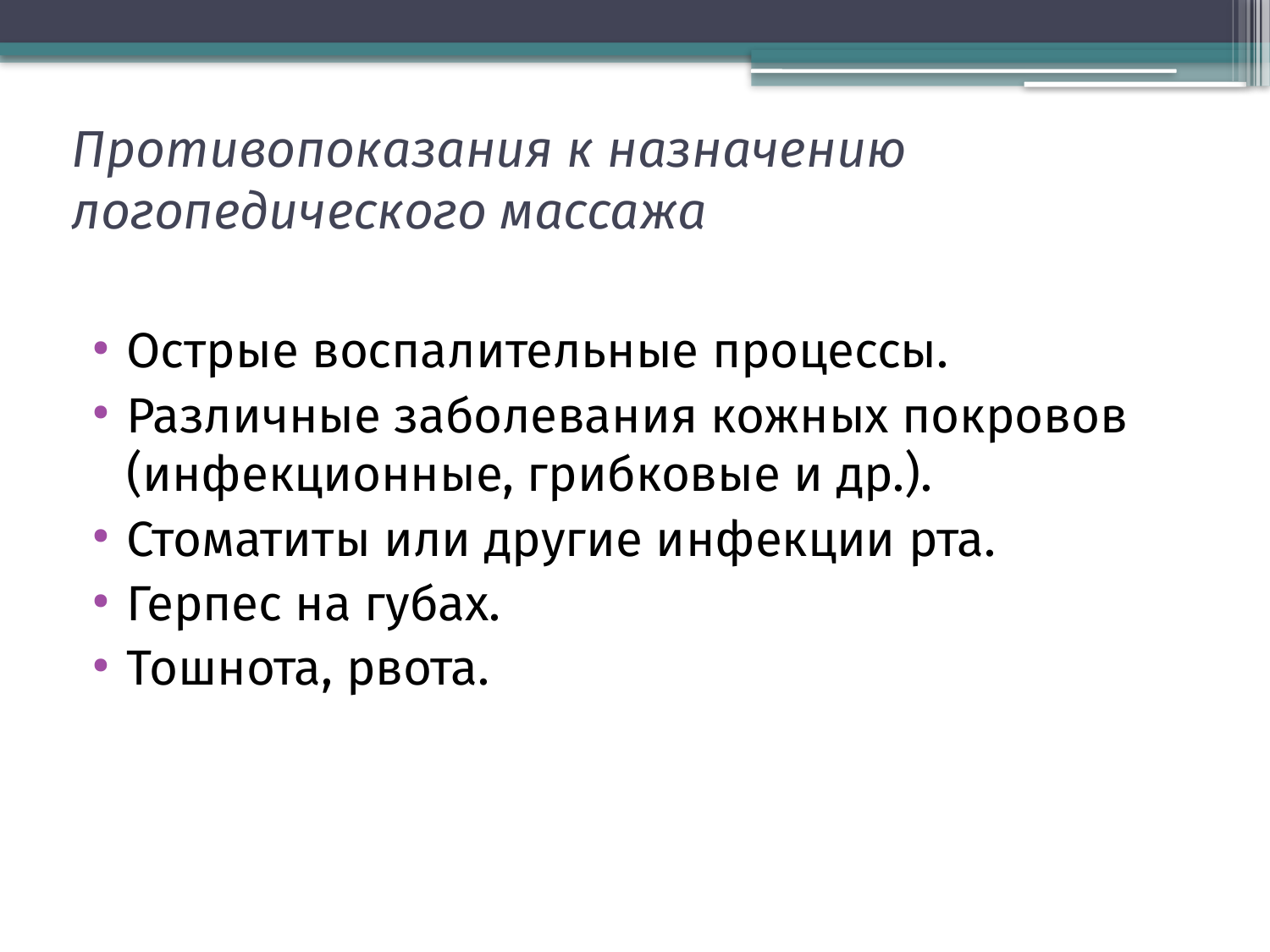

# Противопоказания к назначению логопедического массажа
Острые воспалительные процессы.
Различные заболевания кожных покровов (инфекционные, грибковые и др.).
Стоматиты или другие инфекции рта.
Герпес на губах.
Тошнота, рвота.